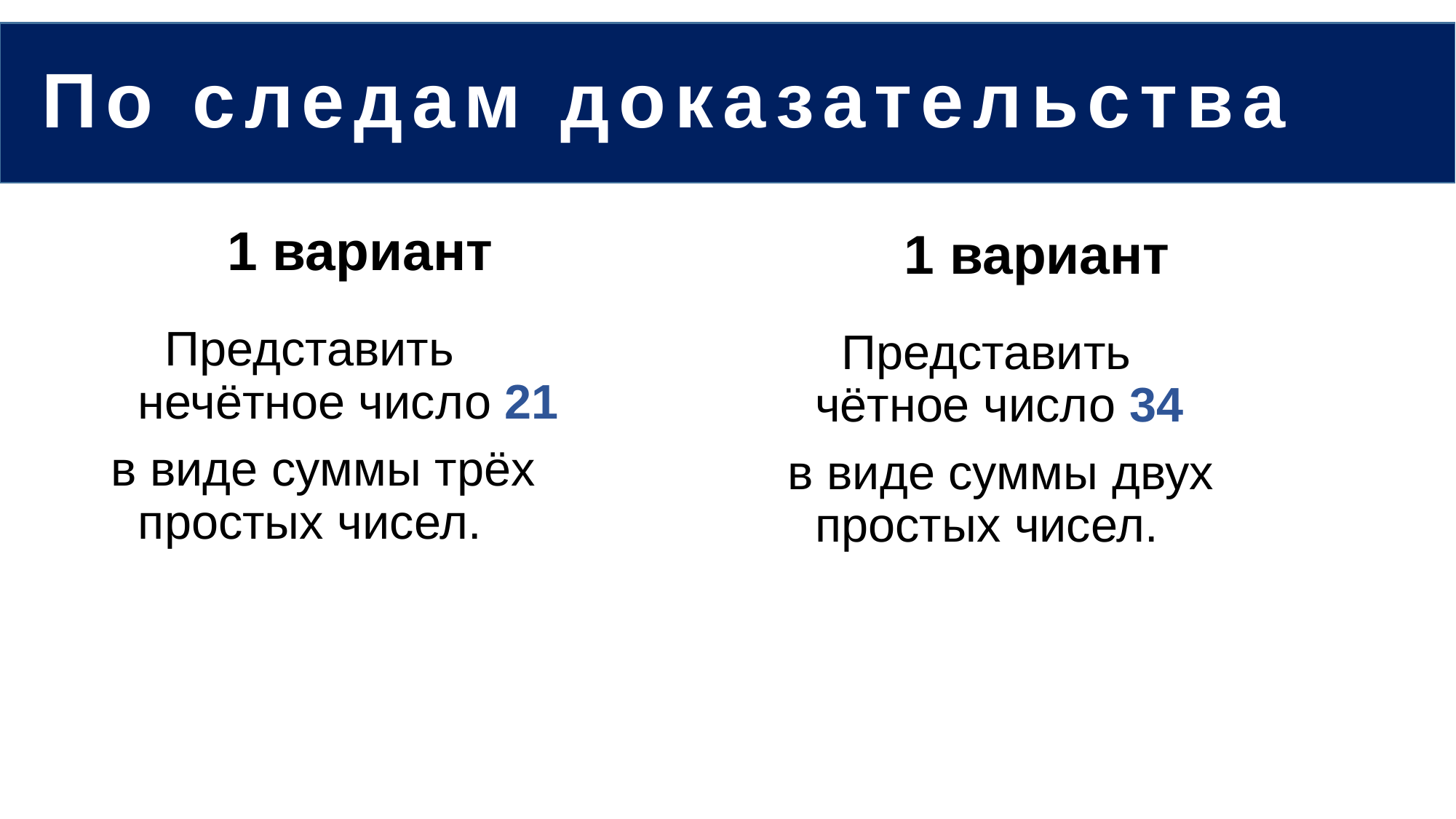

# По следам доказательства
1 вариант

    Представить нечётное число 21
в виде суммы трёх простых чисел.
1 вариант

    Представить чётное число 34
в виде суммы двух простых чисел.